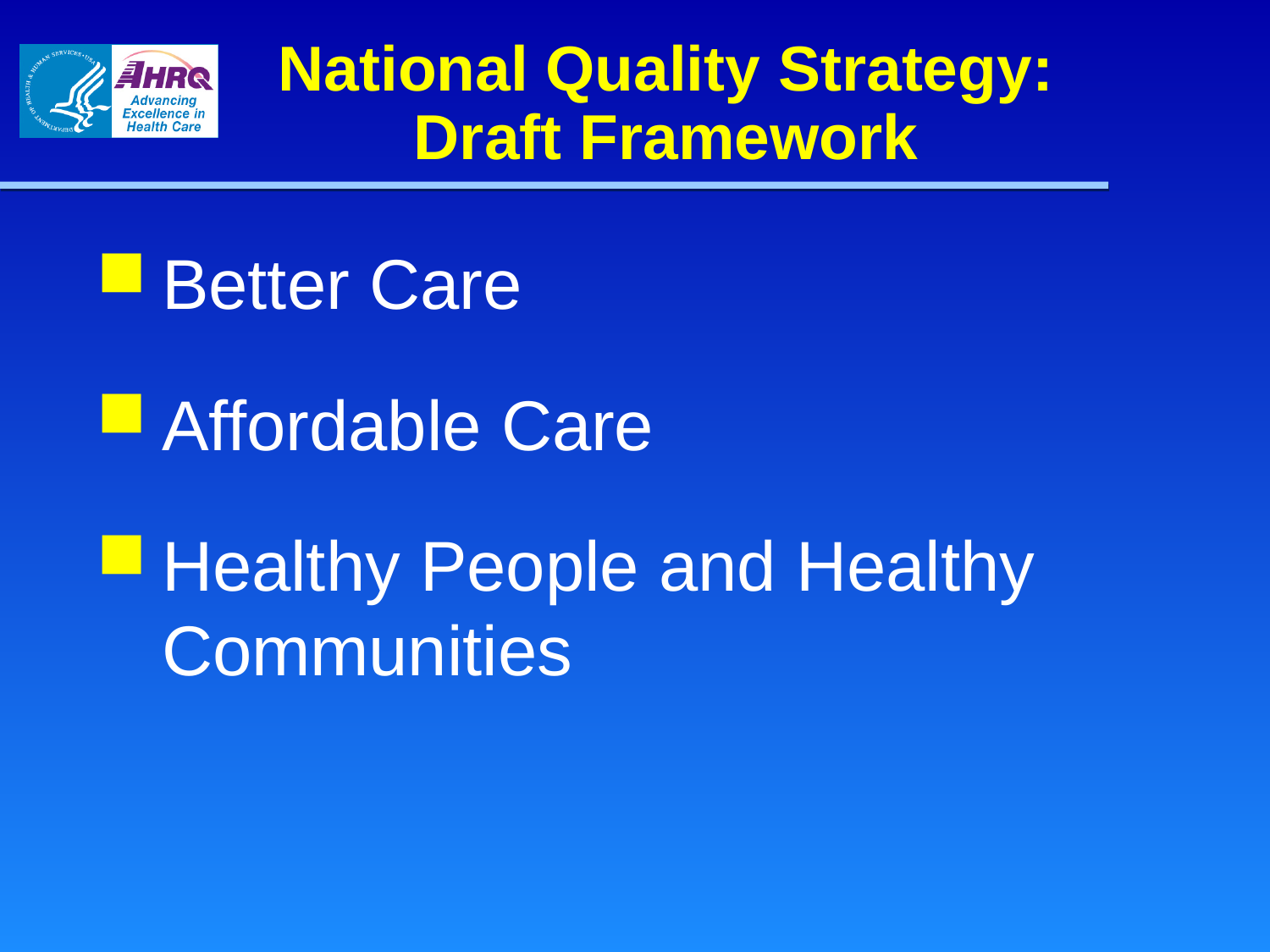

# National Quality Strategy: Draft Framework
Better Care
Affordable Care
Healthy People and Healthy Communities